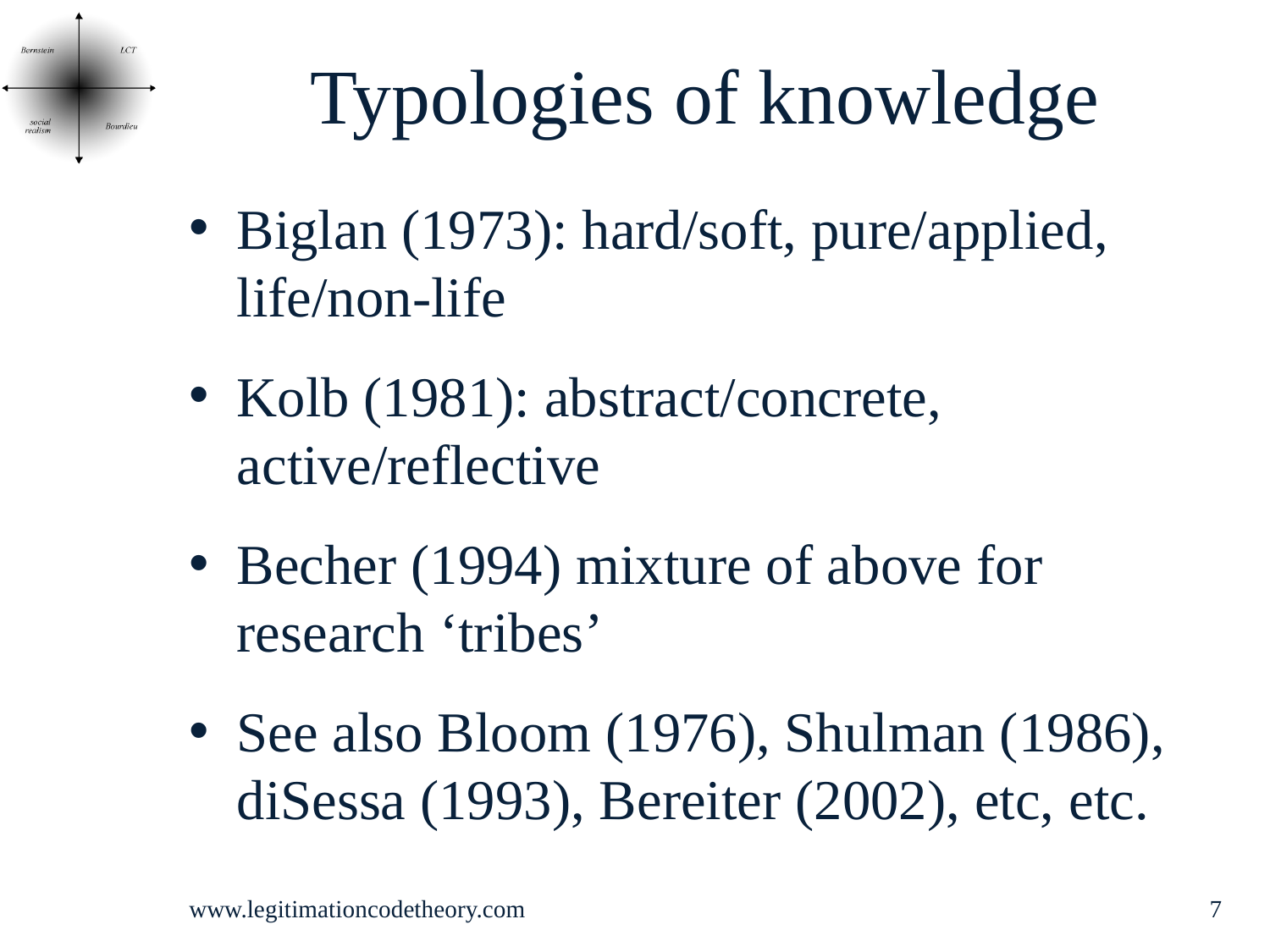

# Typologies of knowledge

Biglan (1973): hard/soft, pure/applied, life/non-life
Kolb (1981): abstract/concrete, active/reflective
Becher (1994) mixture of above for research ‘tribes’
See also Bloom (1976), Shulman (1986), diSessa (1993), Bereiter (2002), etc, etc.
www.legitimationcodetheory.com
7